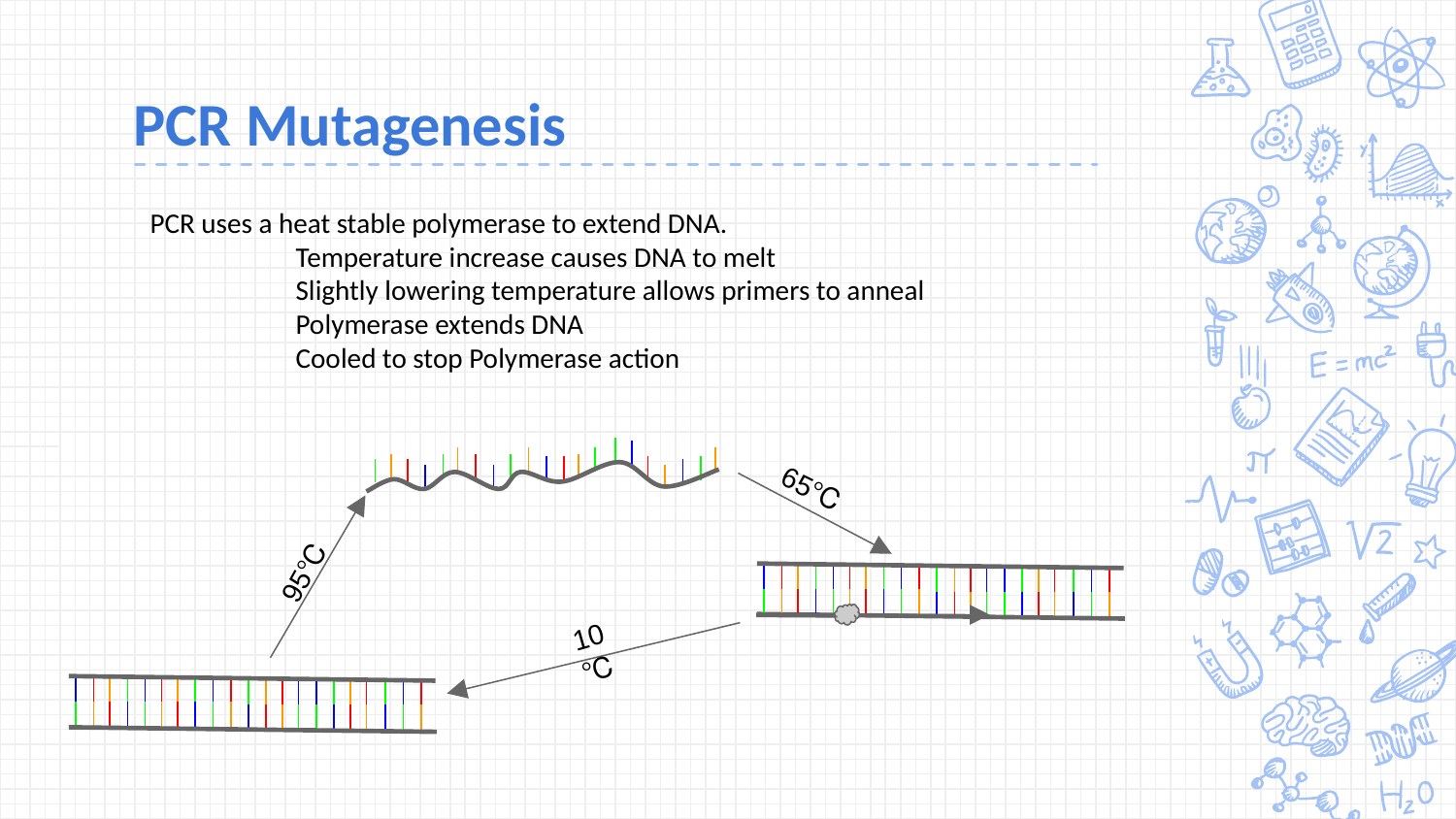

# PCR Mutagenesis
PCR uses a heat stable polymerase to extend DNA.
	Temperature increase causes DNA to melt
	Slightly lowering temperature allows primers to anneal
	Polymerase extends DNA
	Cooled to stop Polymerase action

65℃
95℃
10℃